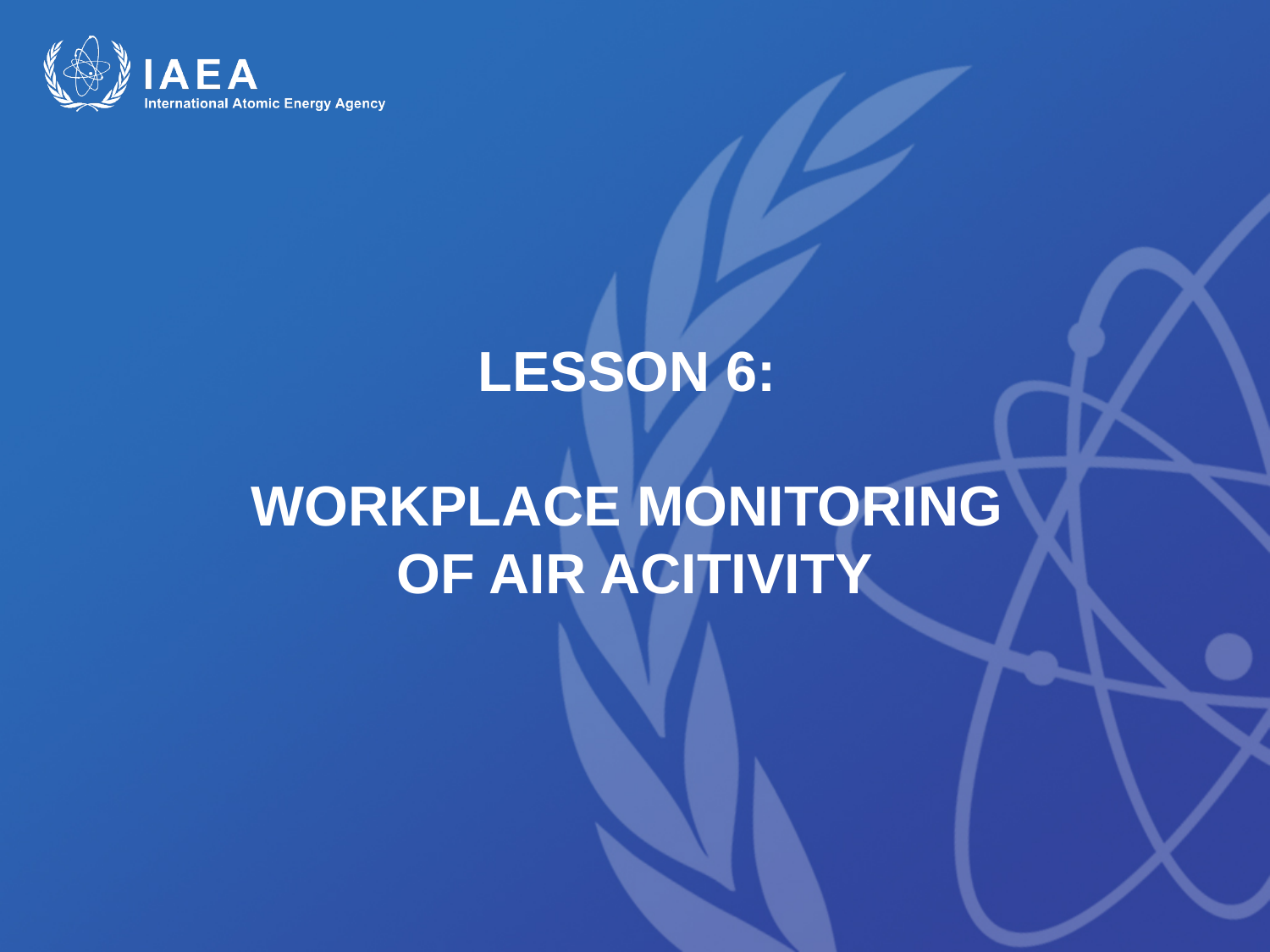

LESSON 6:

WORKPLACE MONITORING
OF AIR ACITIVITY